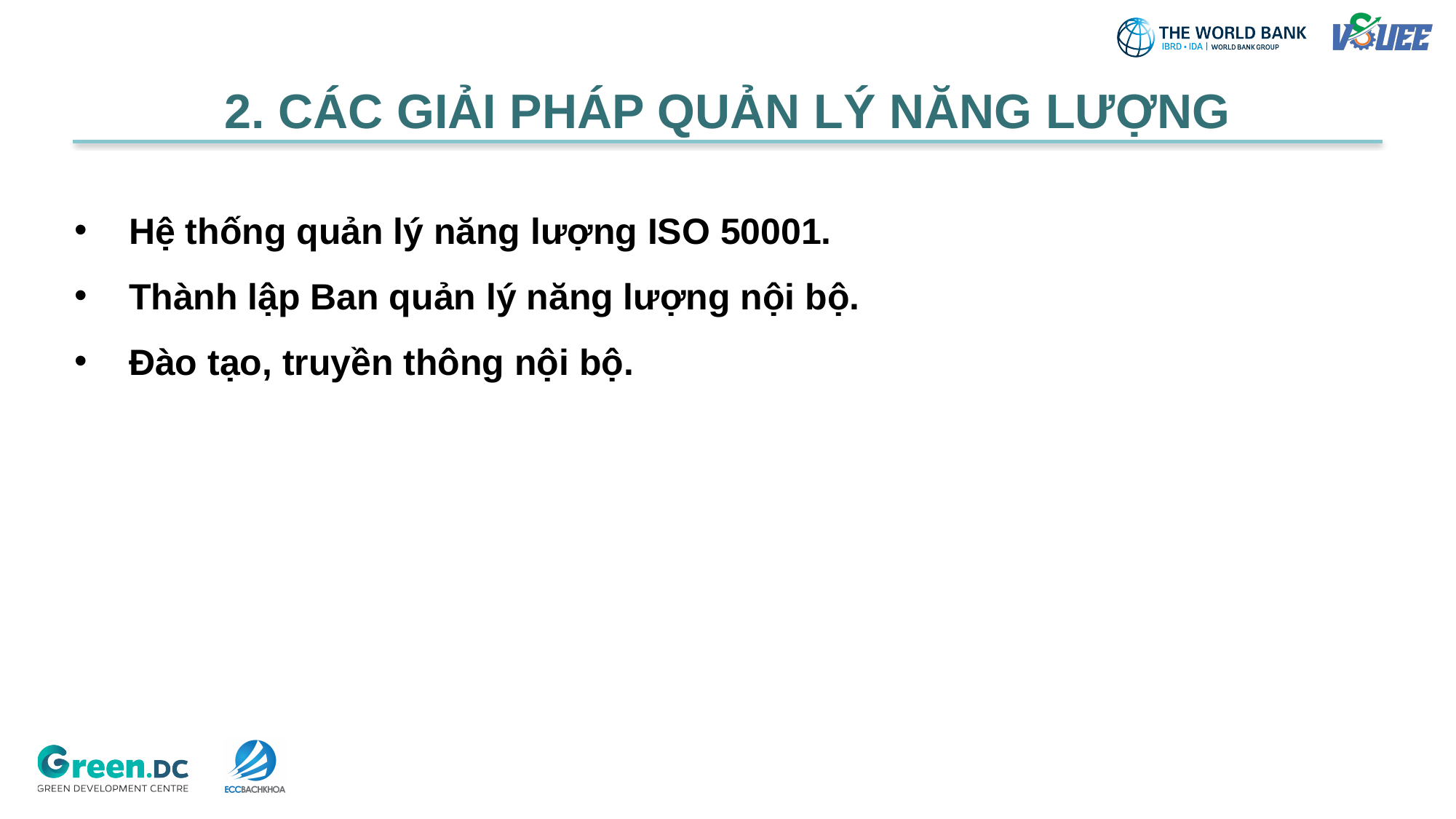

2. CÁC GIẢI PHÁP QUẢN LÝ NĂNG LƯỢNG

Hệ thống quản lý năng lượng ISO 50001.
Thành lập Ban quản lý năng lượng nội bộ.
Đào tạo, truyền thông nội bộ.